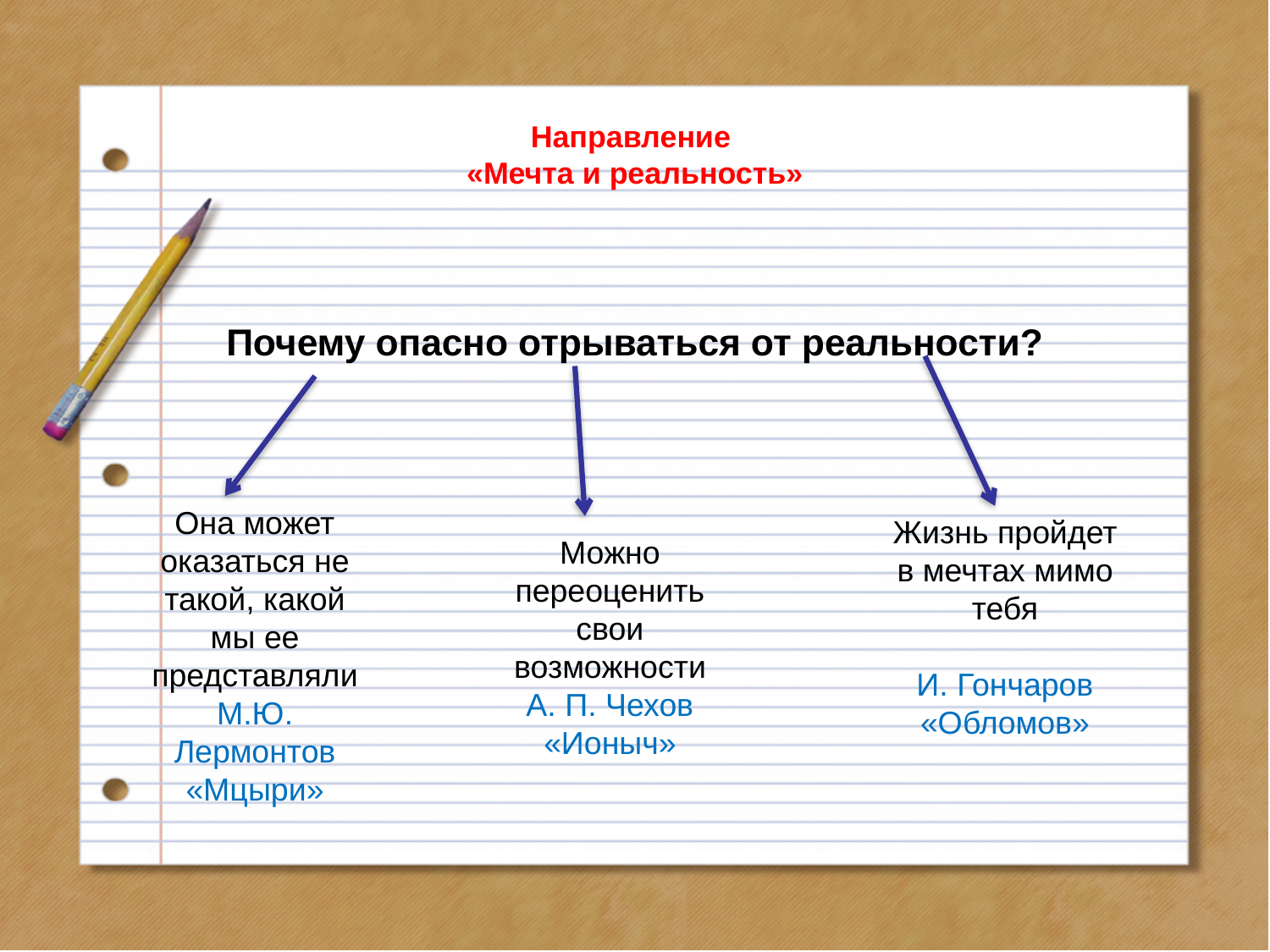

# Направление «Мечта и реальность»

Почему опасно отрываться от реальности?

Она может оказаться не такой, какой мы ее представляли
М.Ю. Лермонтов «Мцыри»
Жизнь пройдет в мечтах мимо тебя

И. Гончаров «Обломов»

Можно переоценить свои возможности
А. П. Чехов «Ионыч»